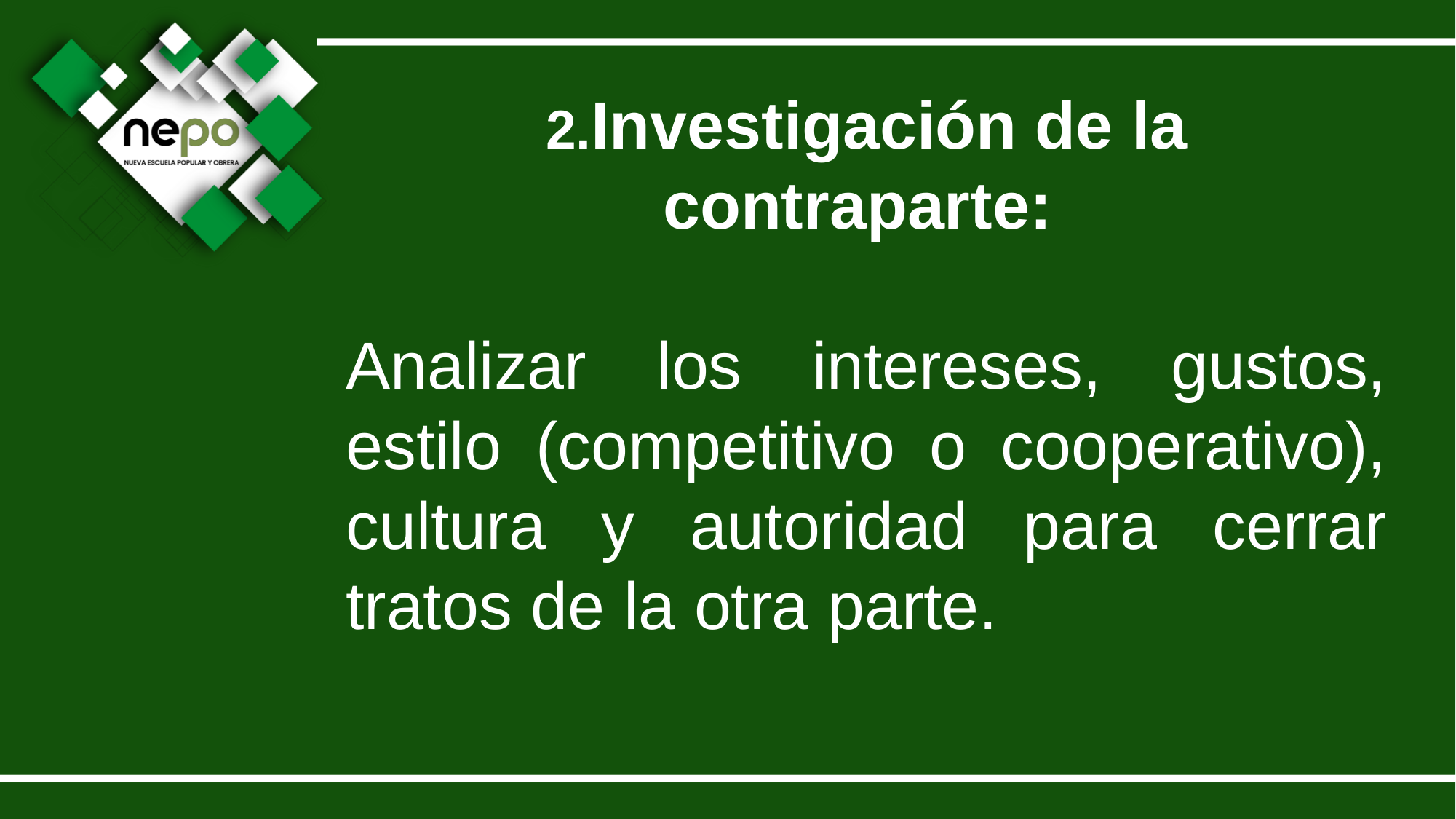

2.Investigación de la contraparte:

Analizar los intereses, gustos, estilo (competitivo o cooperativo), cultura y autoridad para cerrar tratos de la otra parte.